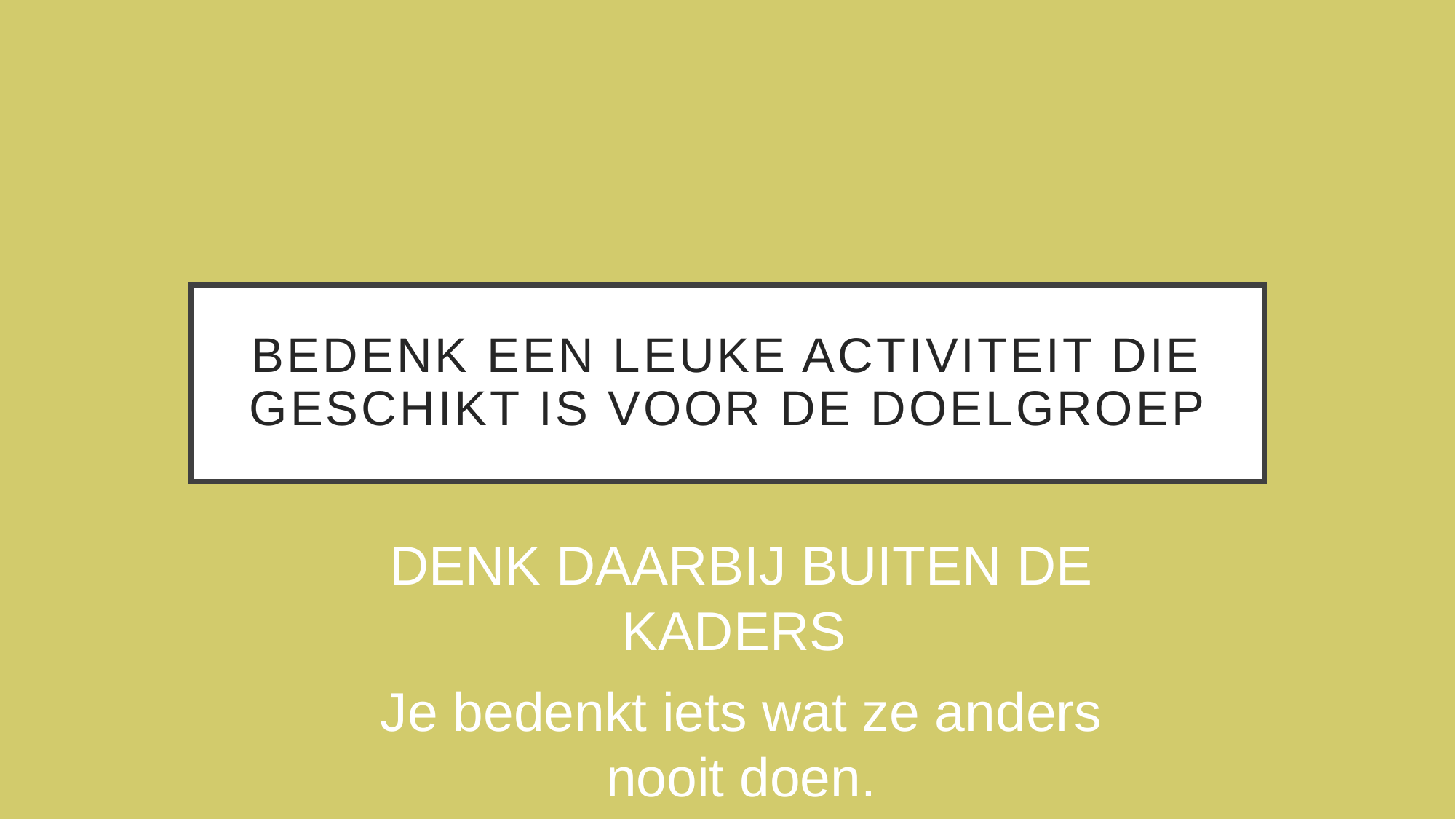

# BEDENK EEN LEUKE ACTIVITEIT DIE GESCHIKT IS VOOR DE DOELGROEP
DENK DAARBIJ BUITEN DE KADERS
Je bedenkt iets wat ze anders nooit doen.